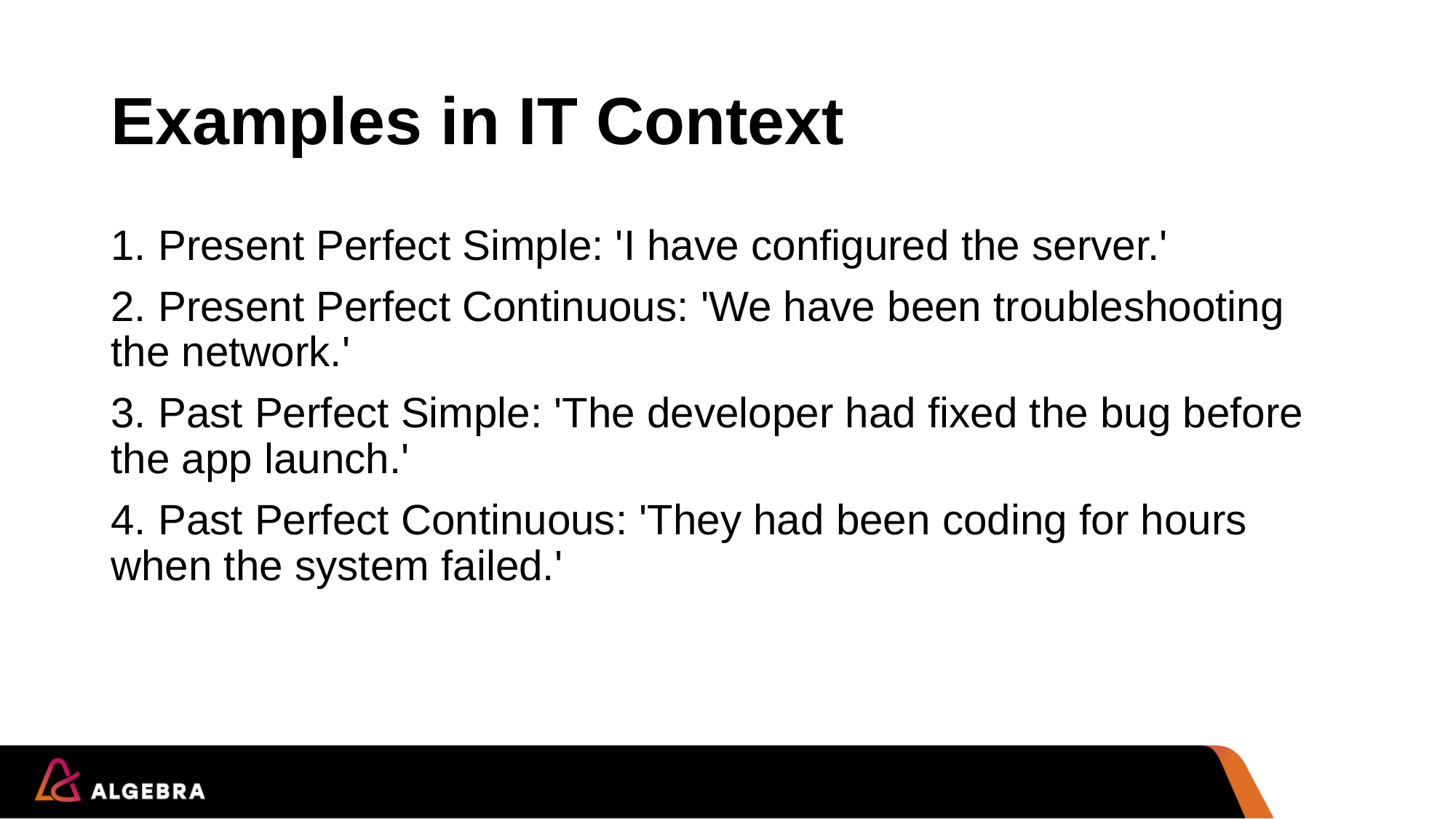

# Examples in IT Context
1. Present Perfect Simple: 'I have configured the server.'
2. Present Perfect Continuous: 'We have been troubleshooting the network.'
3. Past Perfect Simple: 'The developer had fixed the bug before the app launch.'
4. Past Perfect Continuous: 'They had been coding for hours when the system failed.'